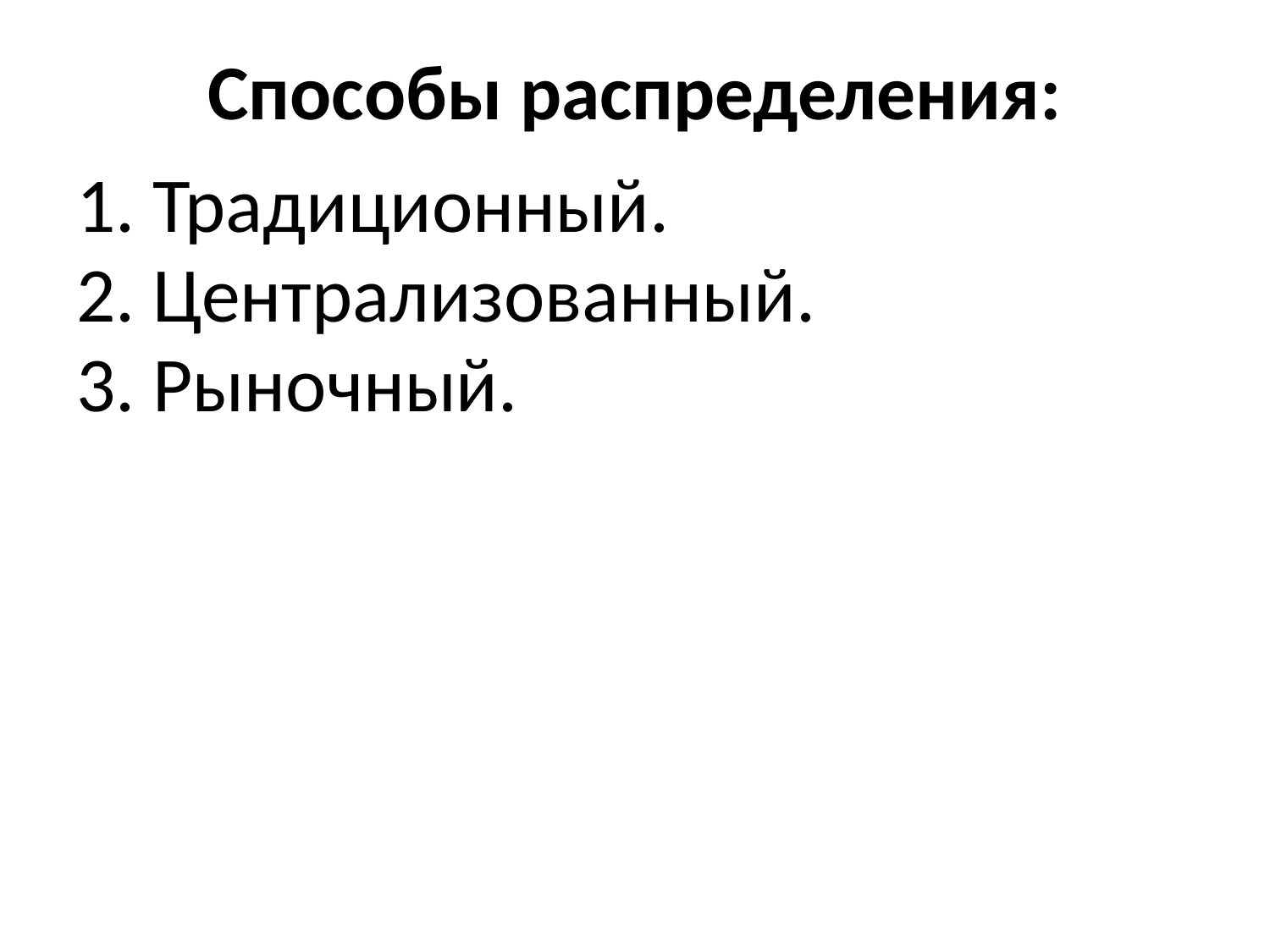

# Способы распределения:
1. Традиционный.
2. Централизованный.
3. Рыночный.